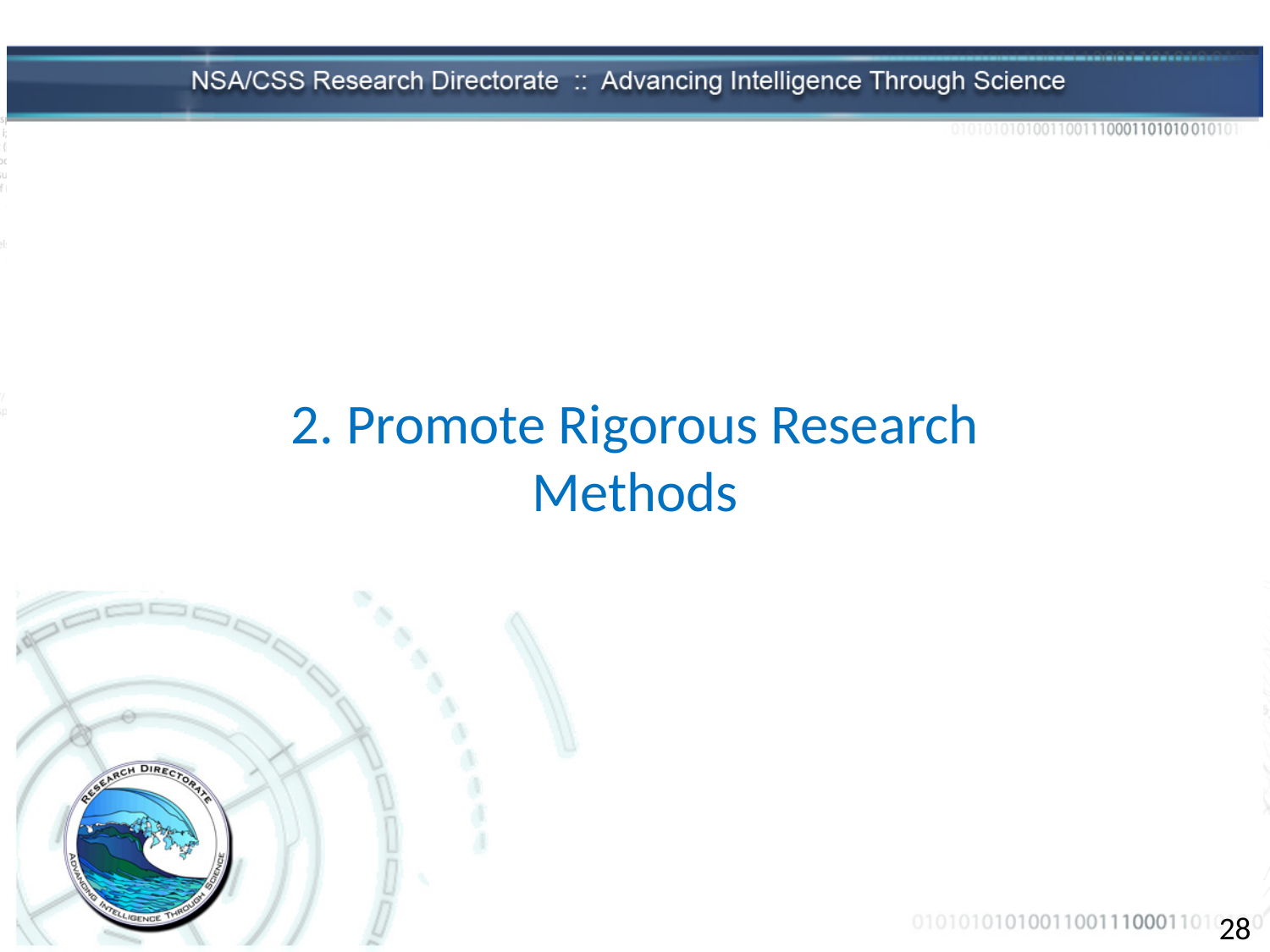

#
2. Promote Rigorous Research Methods
28